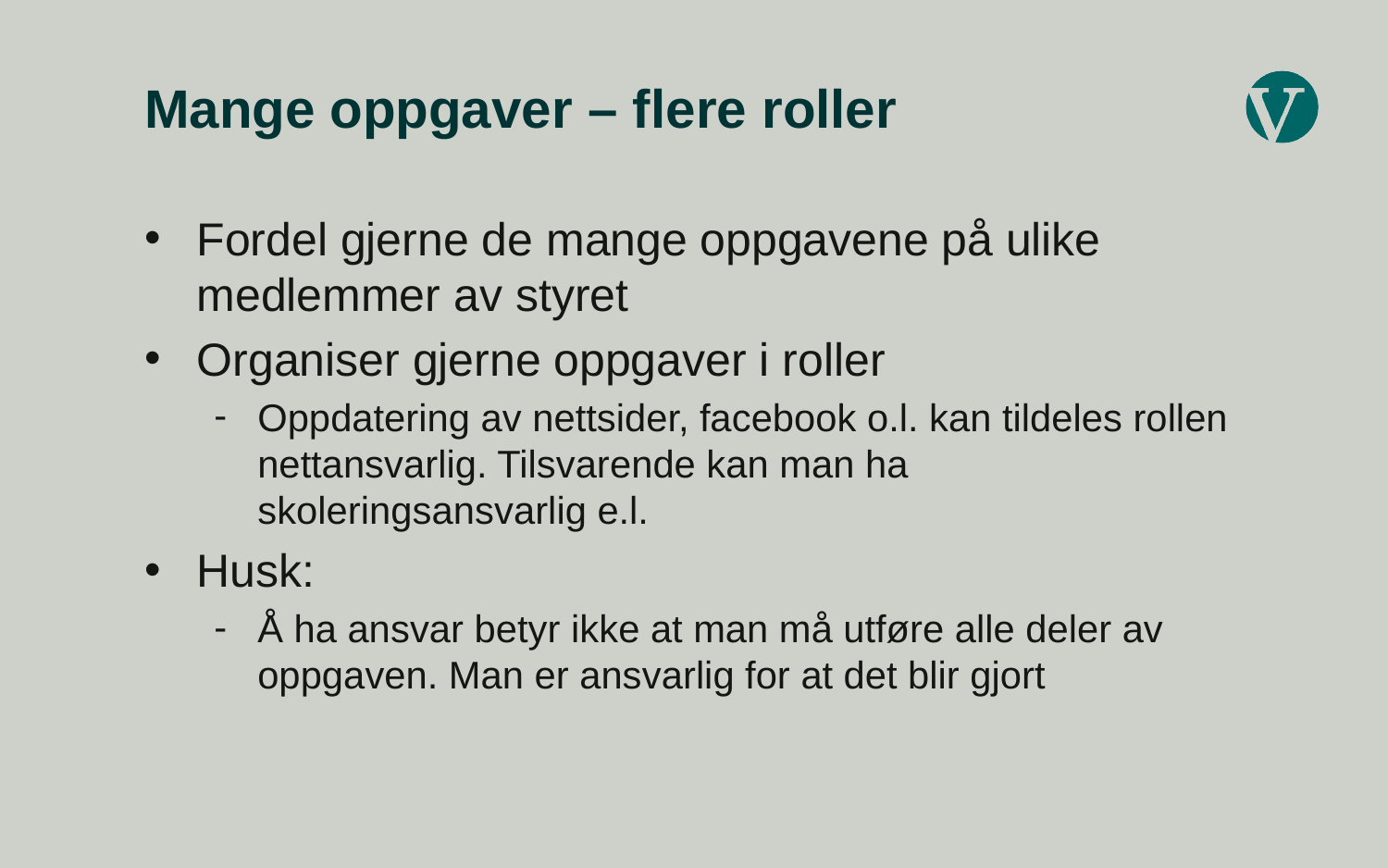

# Mange oppgaver – flere roller
Fordel gjerne de mange oppgavene på ulike medlemmer av styret
Organiser gjerne oppgaver i roller
Oppdatering av nettsider, facebook o.l. kan tildeles rollen nettansvarlig. Tilsvarende kan man ha skoleringsansvarlig e.l.
Husk:
Å ha ansvar betyr ikke at man må utføre alle deler av oppgaven. Man er ansvarlig for at det blir gjort